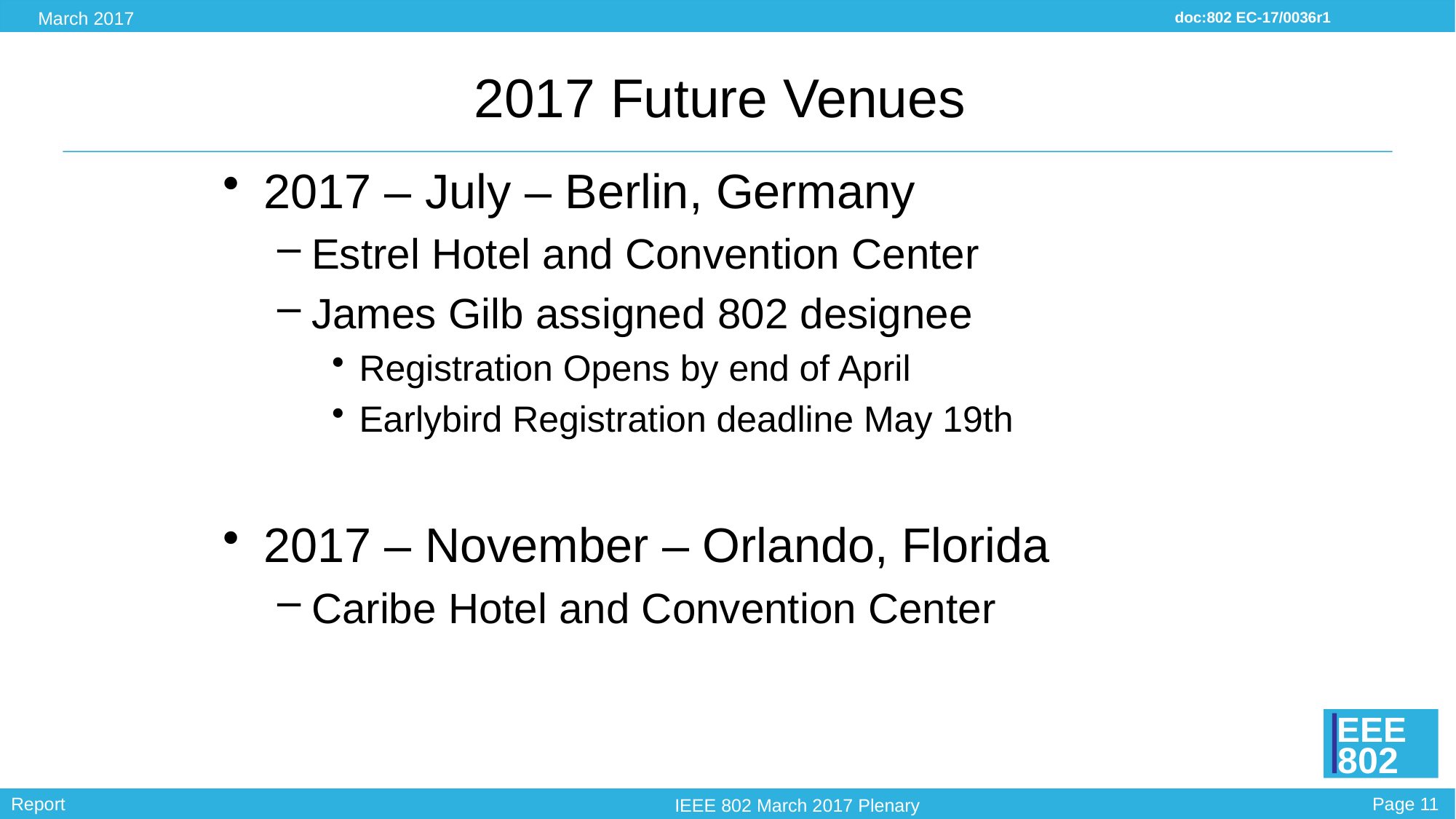

# 2017 Future Venues
2017 – July – Berlin, Germany
Estrel Hotel and Convention Center
James Gilb assigned 802 designee
Registration Opens by end of April
Earlybird Registration deadline May 19th

2017 – November – Orlando, Florida
Caribe Hotel and Convention Center